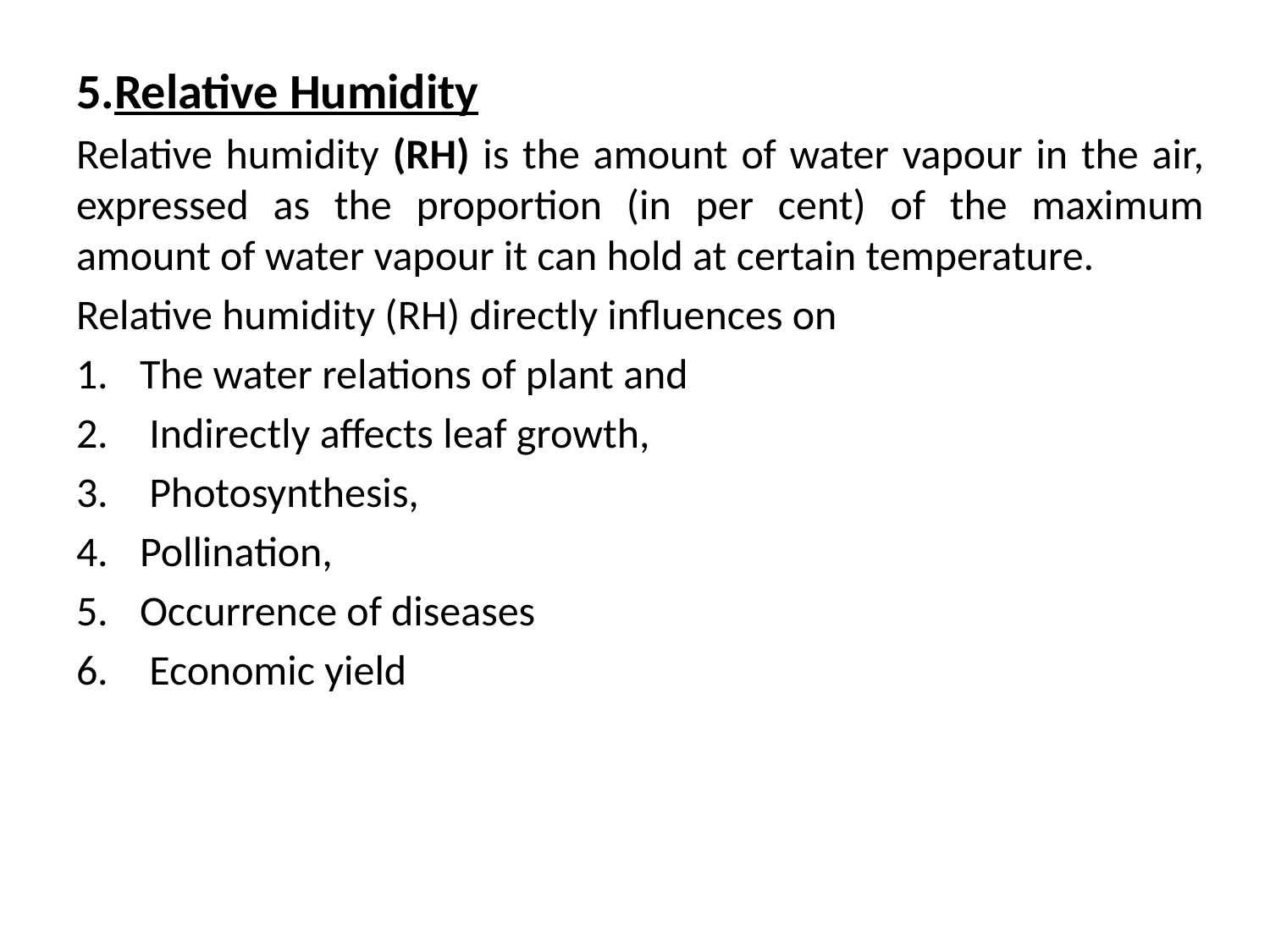

5.Relative Humidity
Relative humidity (RH) is the amount of water vapour in the air, expressed as the proportion (in per cent) of the maximum amount of water vapour it can hold at certain temperature.
Relative humidity (RH) directly influences on
The water relations of plant and
 Indirectly affects leaf growth,
 Photosynthesis,
Pollination,
Occurrence of diseases
 Economic yield